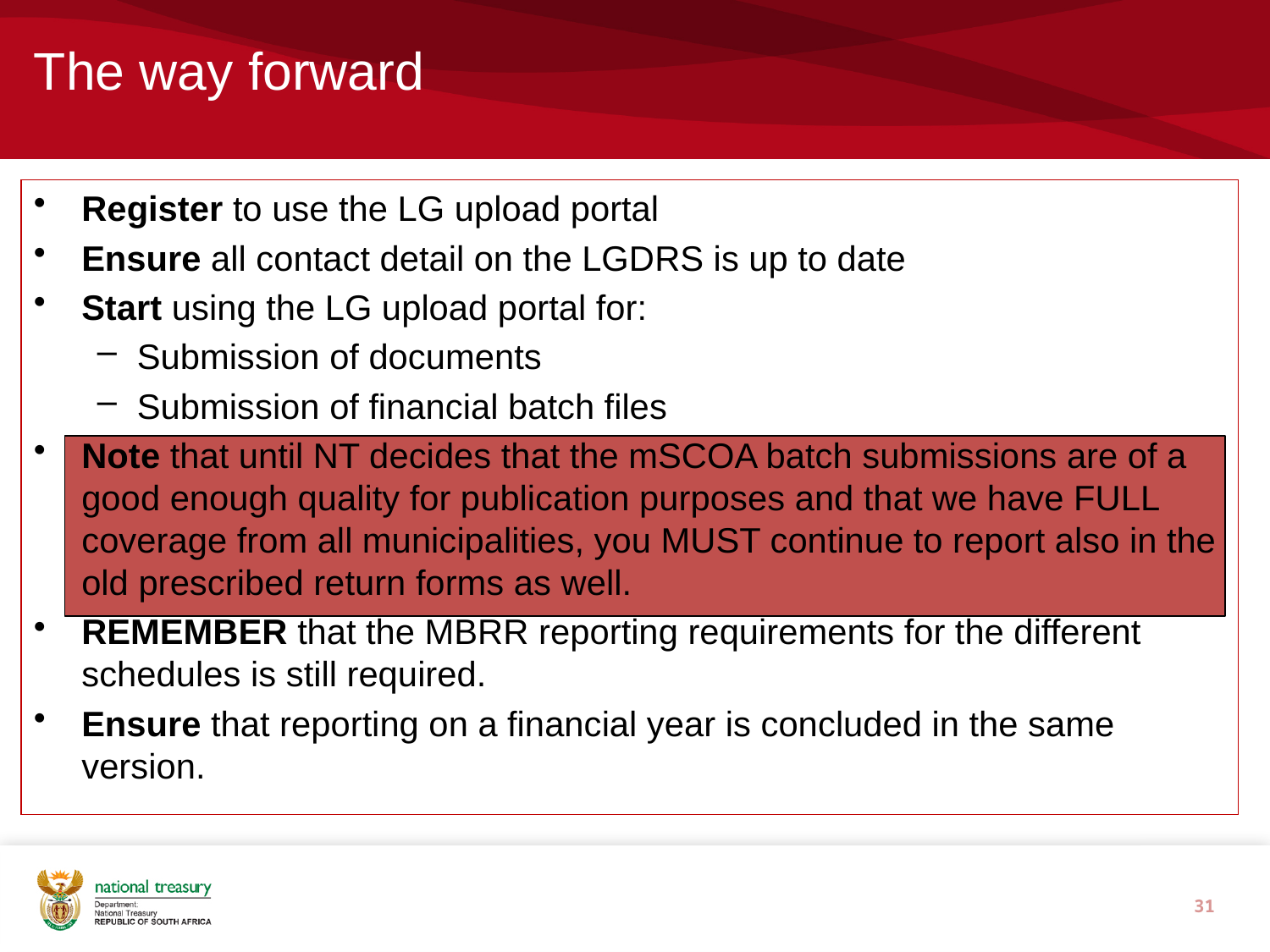

# The way forward
Register to use the LG upload portal
Ensure all contact detail on the LGDRS is up to date
Start using the LG upload portal for:
Submission of documents
Submission of financial batch files
Note that until NT decides that the mSCOA batch submissions are of a good enough quality for publication purposes and that we have FULL coverage from all municipalities, you MUST continue to report also in the old prescribed return forms as well.
REMEMBER that the MBRR reporting requirements for the different schedules is still required.
Ensure that reporting on a financial year is concluded in the same version.

31